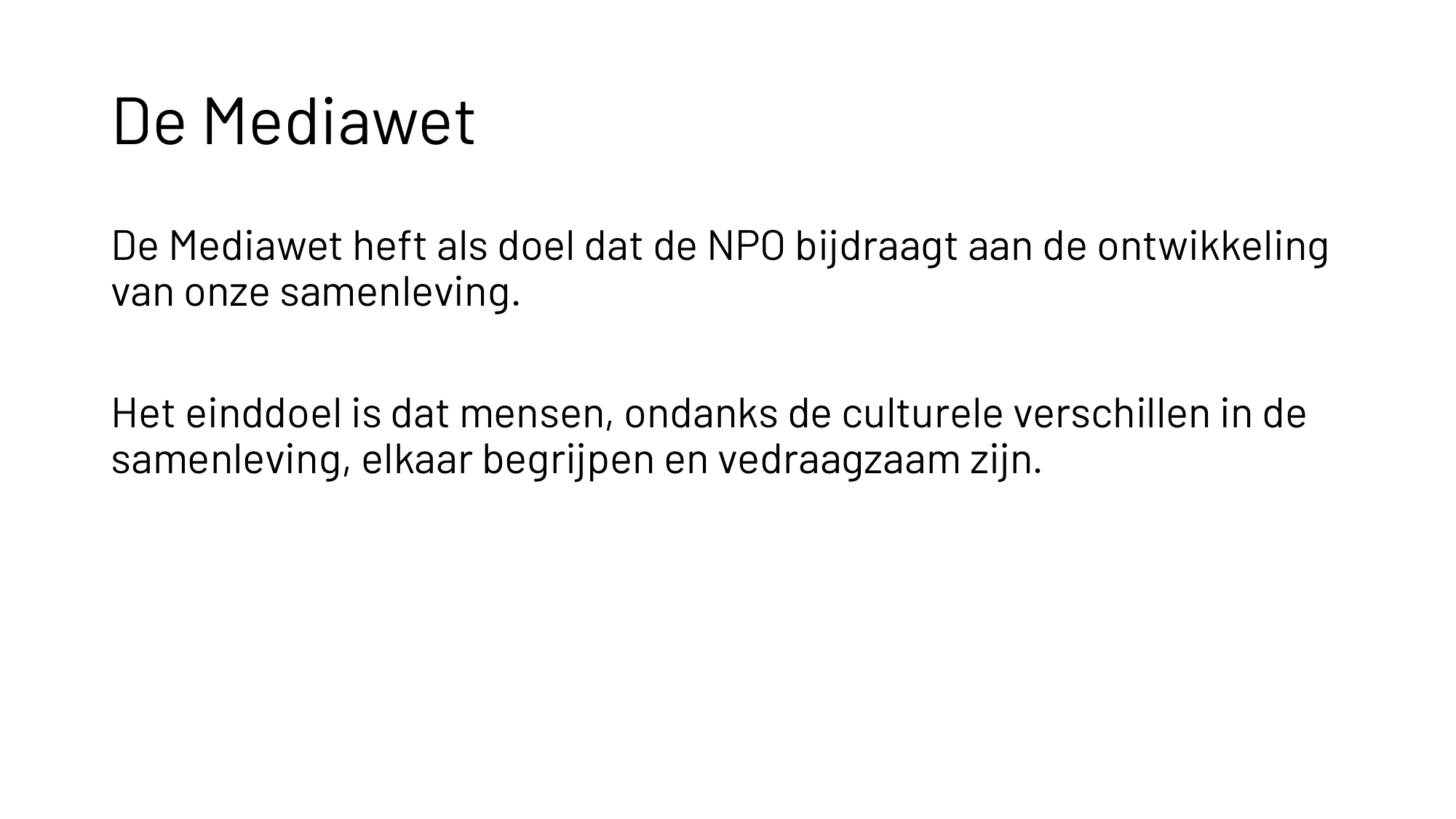

# De Mediawet
De Mediawet heft als doel dat de NPO bijdraagt aan de ontwikkeling van onze samenleving.

Het einddoel is dat mensen, ondanks de culturele verschillen in de samenleving, elkaar begrijpen en vedraagzaam zijn.